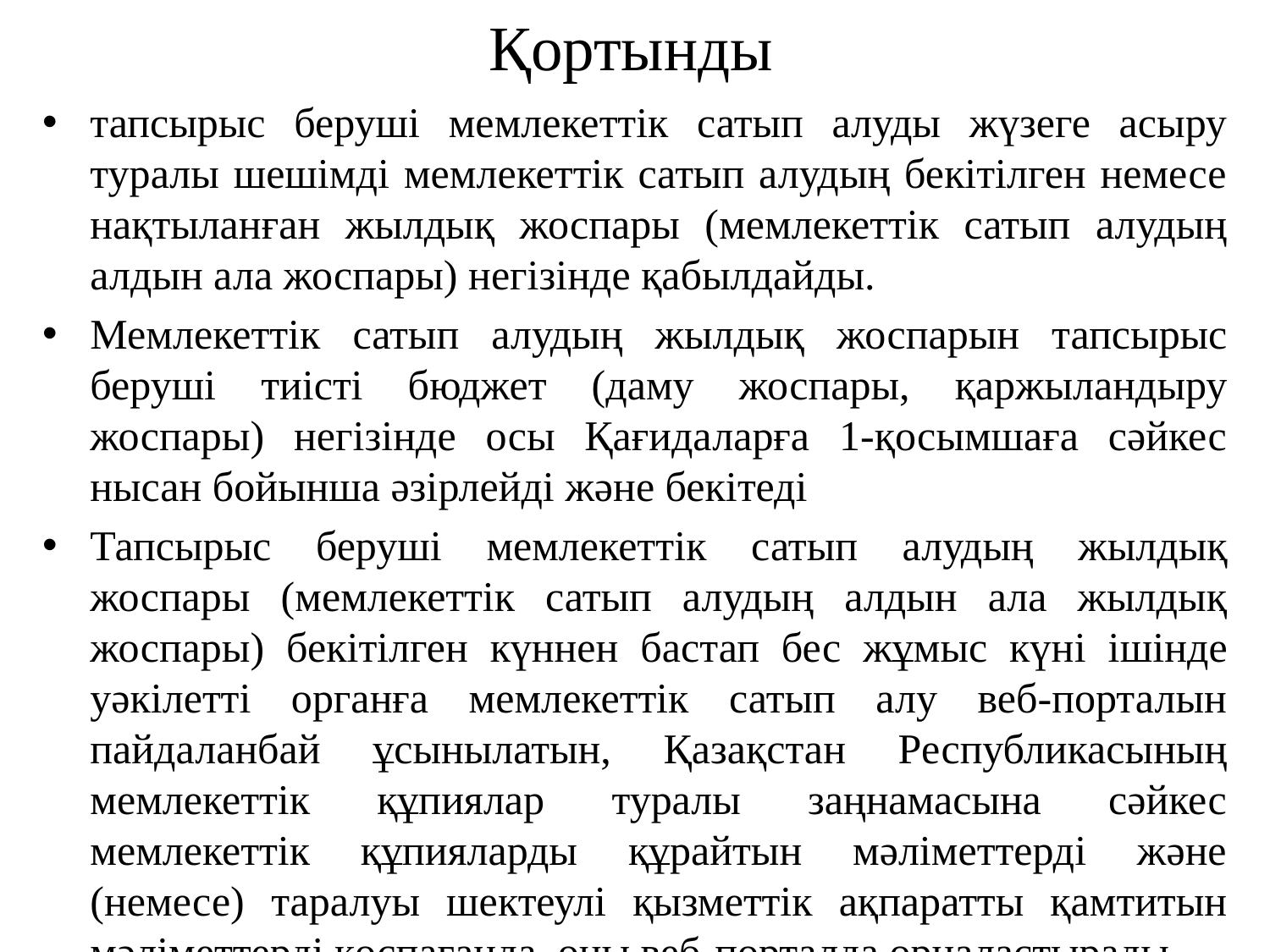

# Қортынды
тапсырыс беруші мемлекеттік сатып алуды жүзеге асыру туралы шешімді мемлекеттік сатып алудың бекітілген немесе нақтыланған жылдық жоспары (мемлекеттік сатып алудың алдын ала жоспары) негізінде қабылдайды.
Мемлекеттік сатып алудың жылдық жоспарын тапсырыс беруші тиісті бюджет (даму жоспары, қаржыландыру жоспары) негізінде осы Қағидаларға 1-қосымшаға сәйкес нысан бойынша әзірлейді және бекітеді
Тапсырыс беруші мемлекеттiк сатып алудың жылдық жоспары (мемлекеттік сатып алудың алдын ала жылдық жоспары) бекiтілген күннен бастап бес жұмыс күнi iшiнде уәкілетті органға мемлекеттік сатып алу веб-порталын пайдаланбай ұсынылатын, Қазақстан Республикасының мемлекеттік құпиялар туралы заңнамасына сәйкес мемлекеттік құпияларды құрайтын мәліметтерді және (немесе) таралуы шектеулі қызметтік ақпаратты қамтитын мәліметтерді қоспағанда, оны веб-порталда орналастырады.